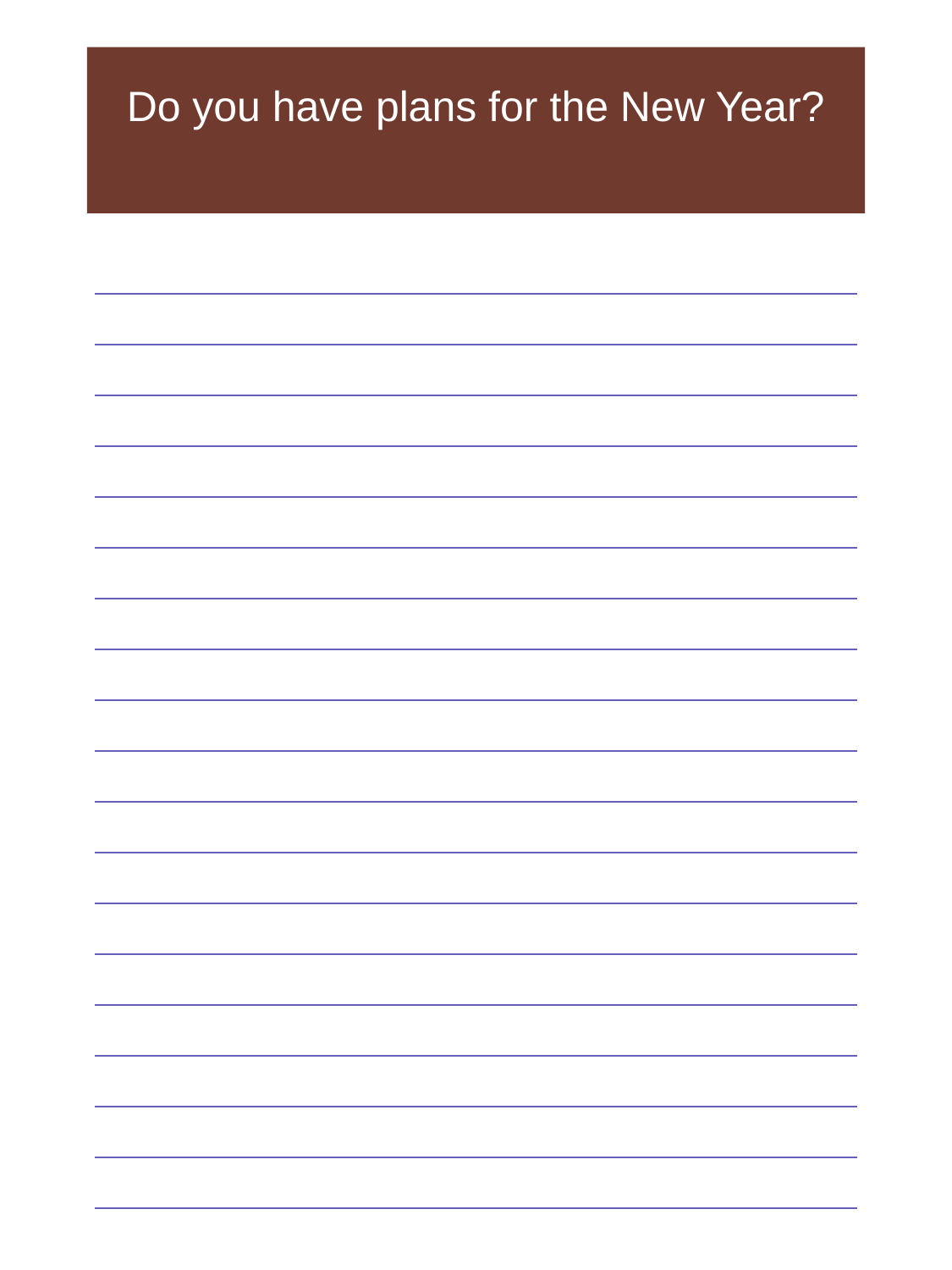

Do you have plans for the New Year?
|  |
| --- |
|  |
|  |
|  |
|  |
|  |
|  |
|  |
|  |
|  |
|  |
|  |
|  |
|  |
|  |
|  |
|  |
|  |